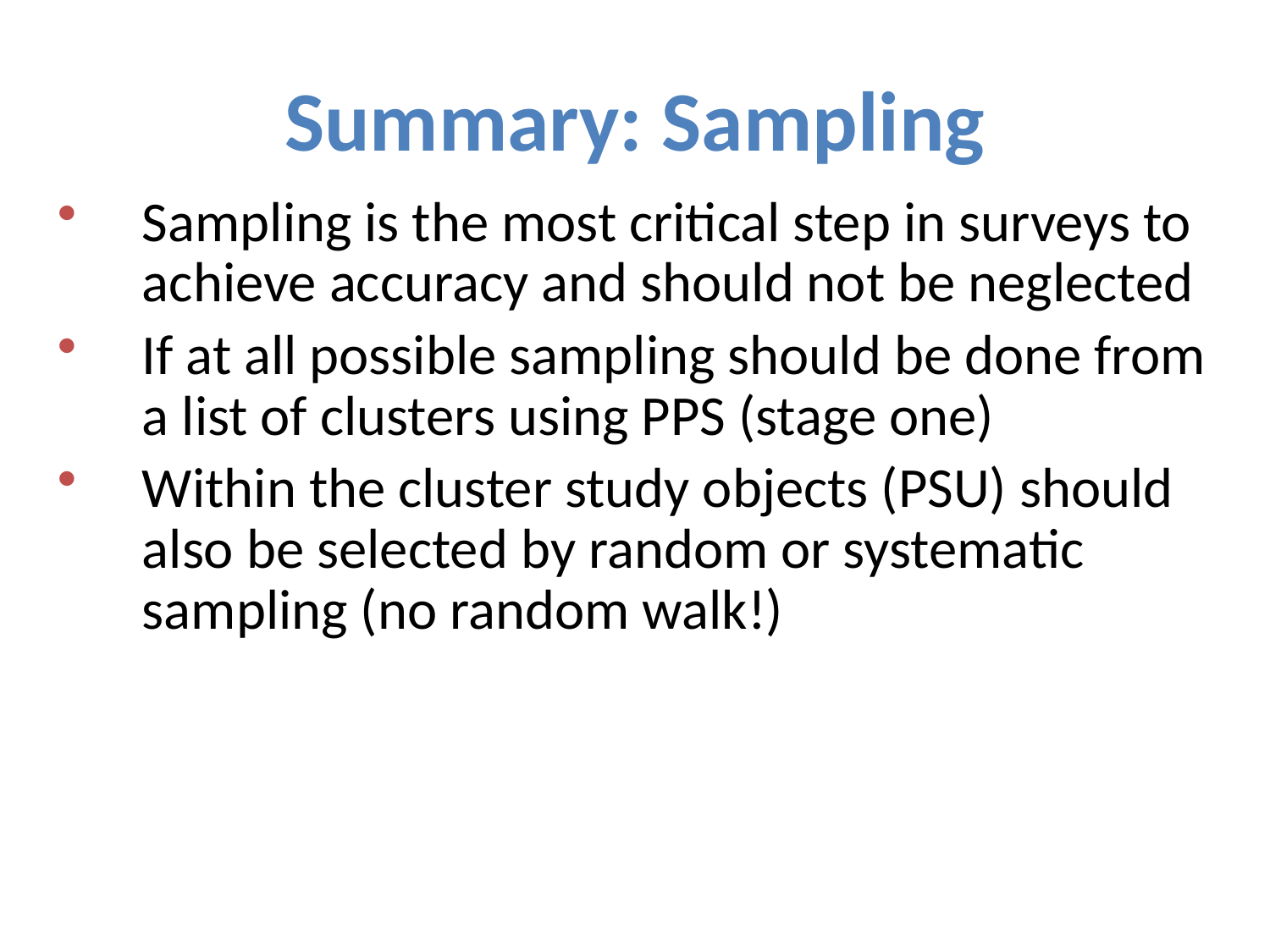

Summary: Sampling
Sampling is the most critical step in surveys to achieve accuracy and should not be neglected
If at all possible sampling should be done from a list of clusters using PPS (stage one)
Within the cluster study objects (PSU) should also be selected by random or systematic sampling (no random walk!)